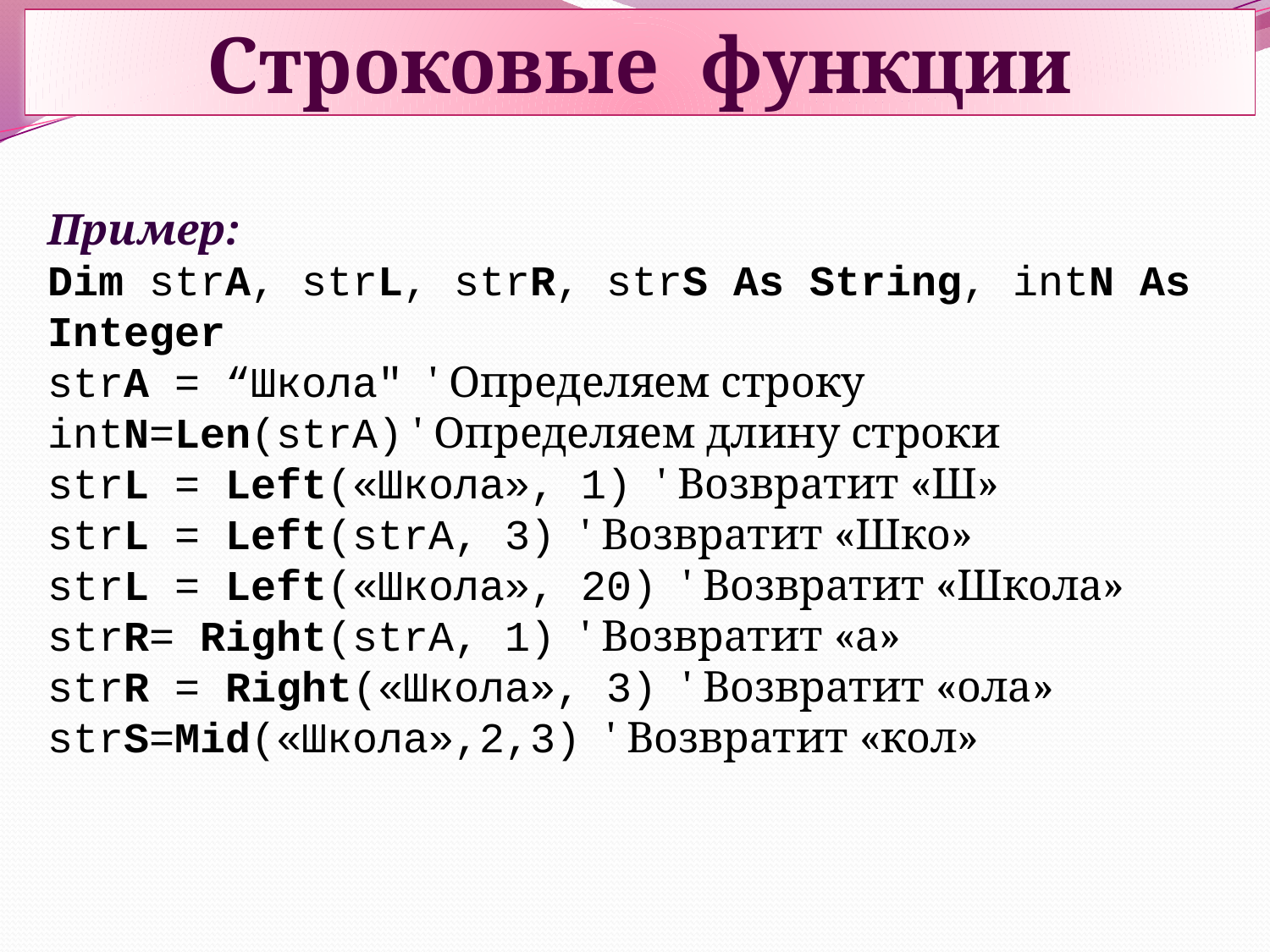

Строковые  функции
Пример:
Dim strA, strL, strR, strS As String, intN As Integer
strA = “Школа" ' Определяем строку
intN=Len(strA) ' Определяем длину строки
strL = Left(«Школа», 1) ' Возвратит «Ш»
strL = Left(strA, 3) ' Возвратит «Шко»
strL = Left(«Школа», 20) ' Возвратит «Школа»
strR= Right(strA, 1) ' Возвратит «а»
strR = Right(«Школа», 3) ' Возвратит «ола»
strS=Mid(«Школа»,2,3) ' Возвратит «кол»